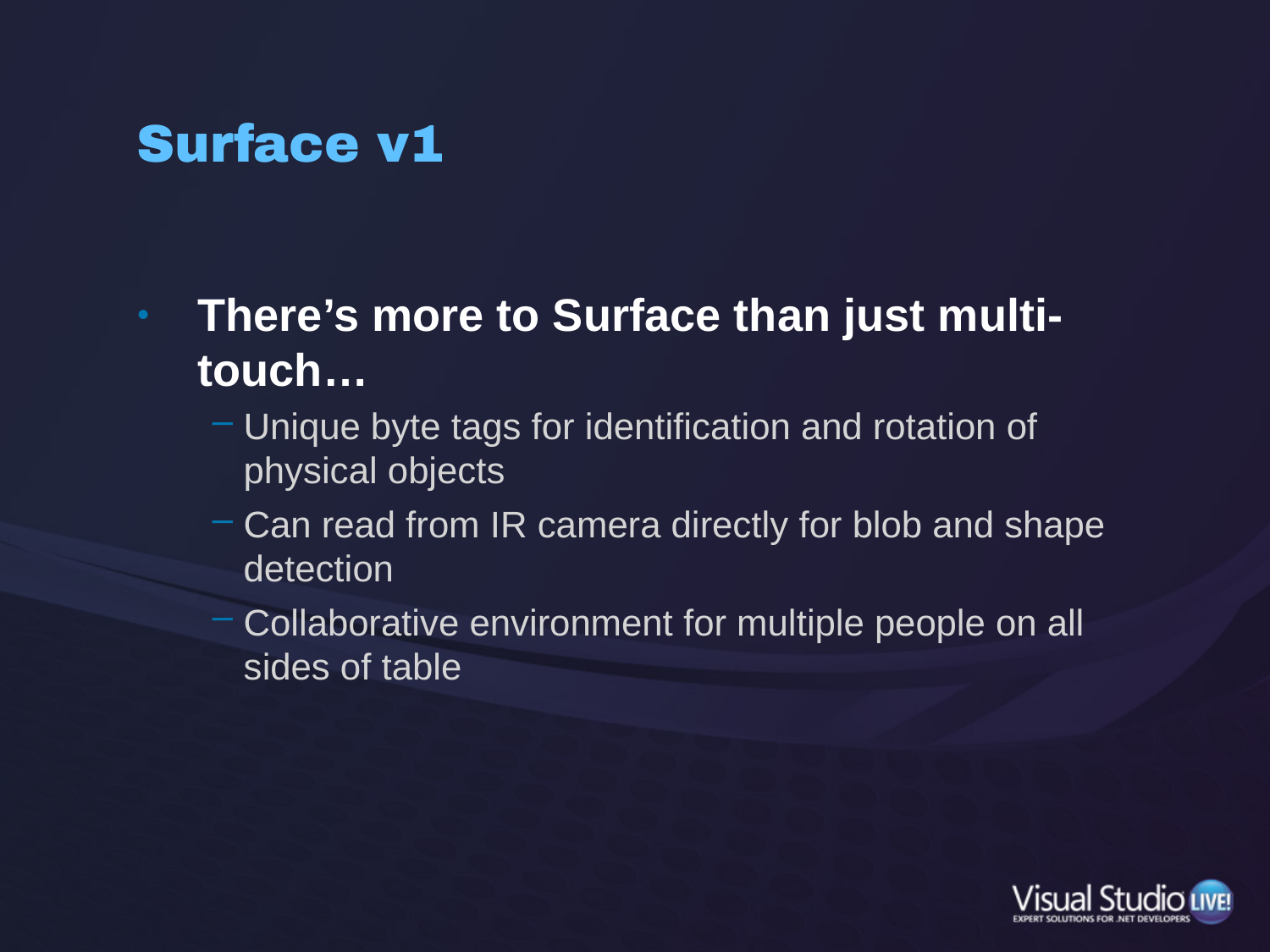

# Surface v1
There’s more to Surface than just multi-touch…
Unique byte tags for identification and rotation of physical objects
Can read from IR camera directly for blob and shape detection
Collaborative environment for multiple people on all sides of table